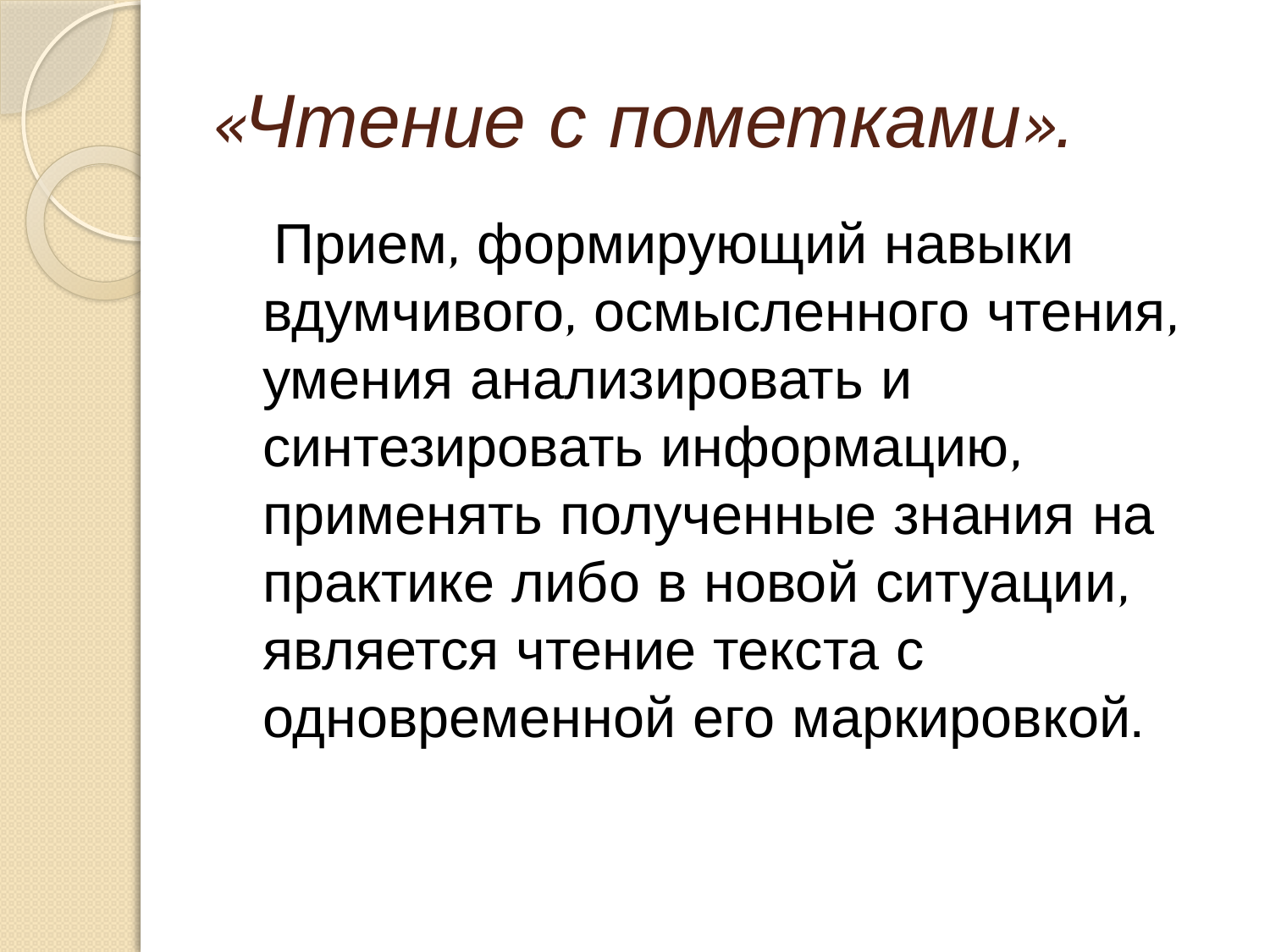

# «Чтение с пометками».
   Прием, формирующий навыки вдумчивого, осмысленного чтения, умения анализировать и синтезировать информацию, применять полученные знания на практике либо в новой ситуации, является чтение текста с одновременной его маркировкой.